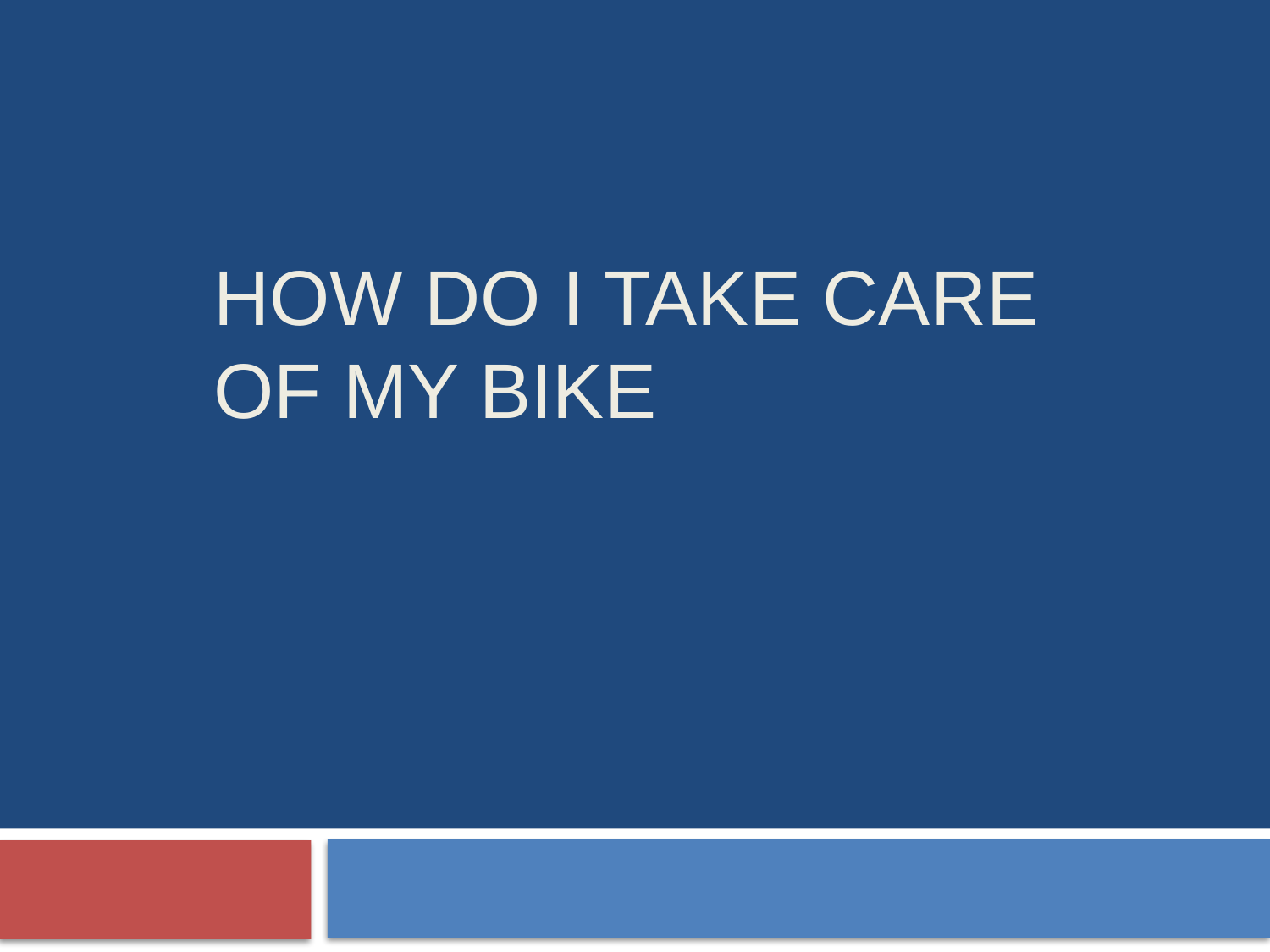

# How do I take care of my bike